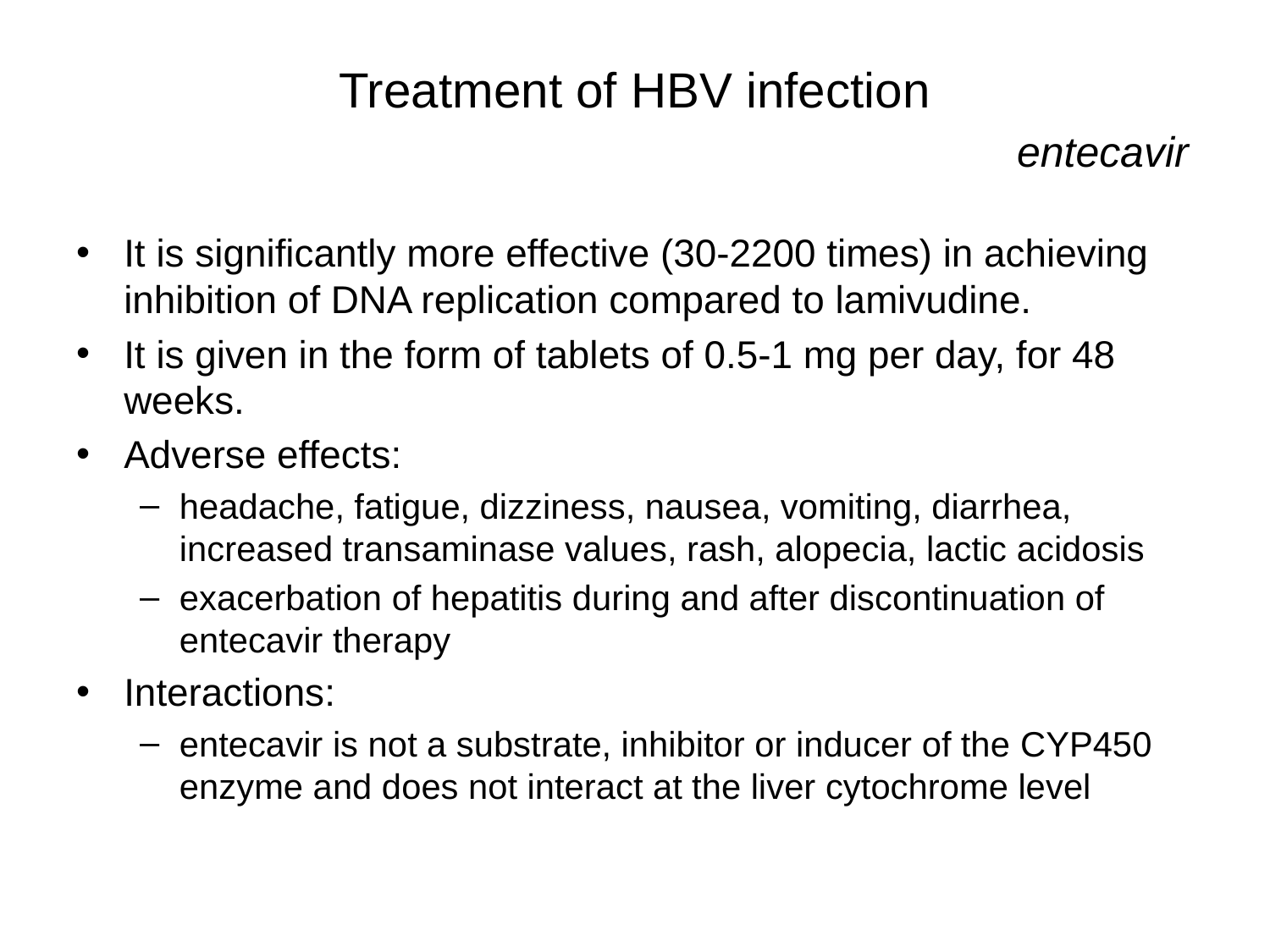

# Treatment of HBV infection entecavir
It is significantly more effective (30-2200 times) in achieving inhibition of DNA replication compared to lamivudine.
It is given in the form of tablets of 0.5-1 mg per day, for 48 weeks.
Adverse effects:
headache, fatigue, dizziness, nausea, vomiting, diarrhea, increased transaminase values, rash, alopecia, lactic acidosis
exacerbation of hepatitis during and after discontinuation of entecavir therapy
Interactions:
entecavir is not a substrate, inhibitor or inducer of the CYP450 enzyme and does not interact at the liver cytochrome level